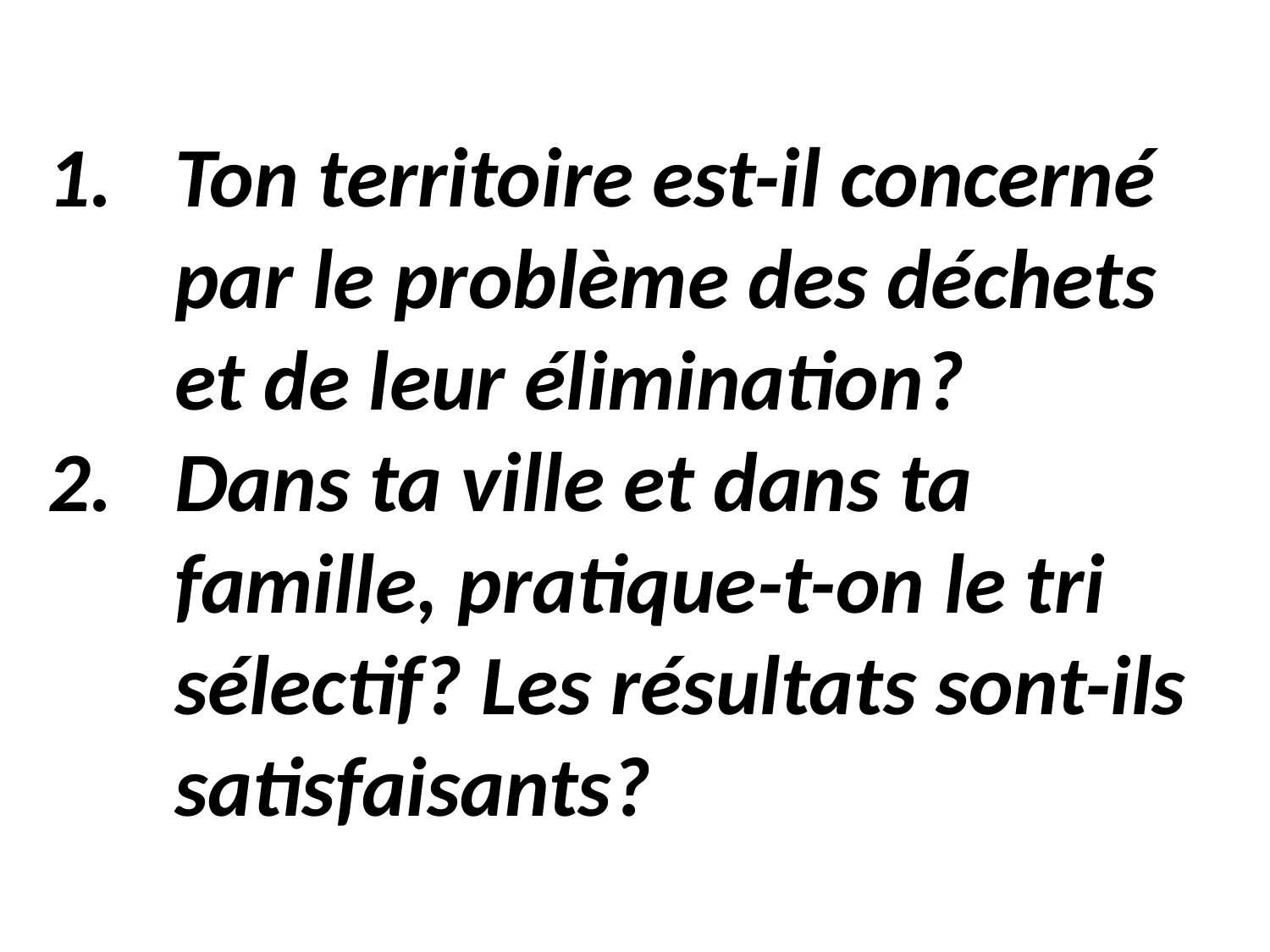

Ton territoire est-il concerné par le problème des déchets et de leur élimination?
Dans ta ville et dans ta famille, pratique-t-on le tri sélectif? Les résultats sont-ils satisfaisants?